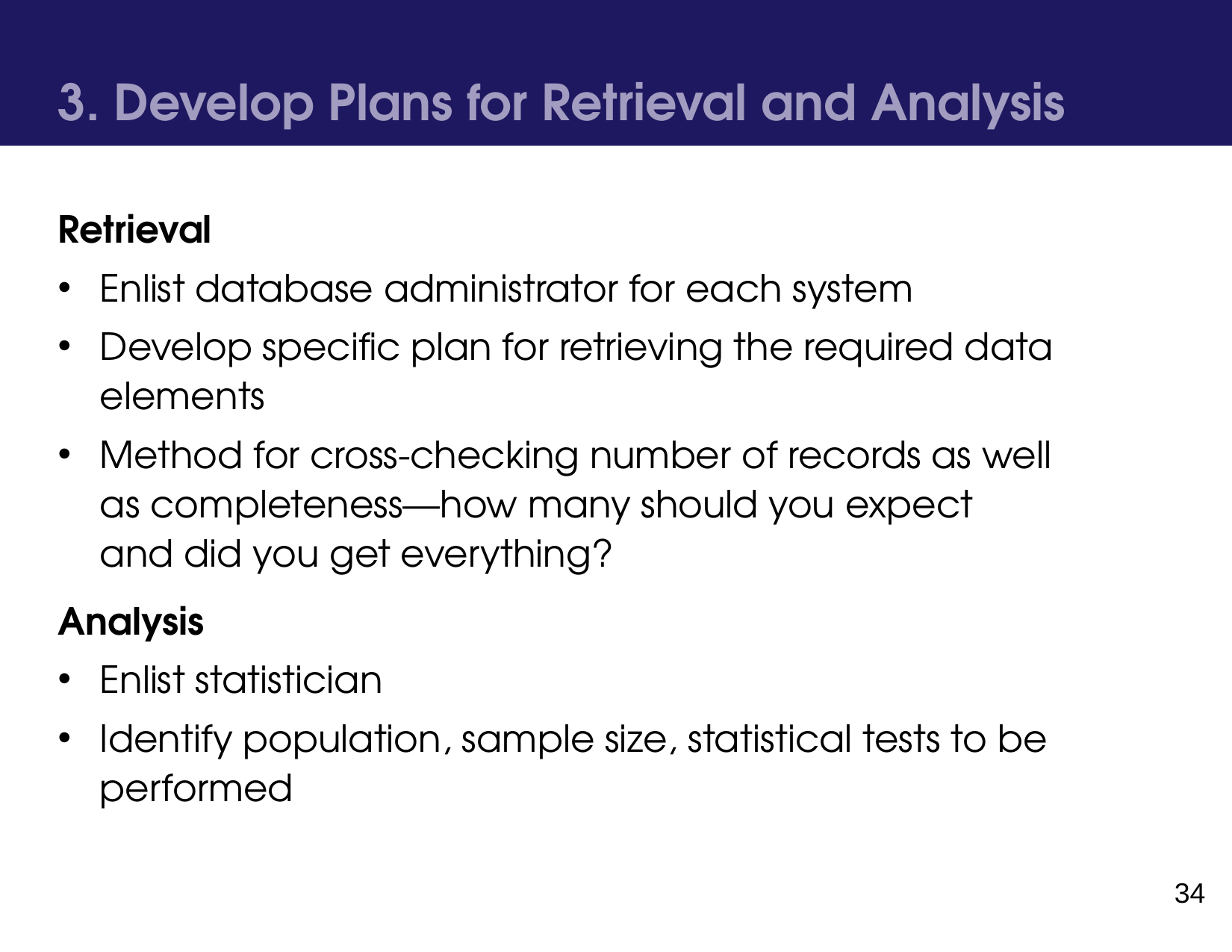

# 3. Develop Plans for Retrieval and Analysis
Retrieval
Enlist database administrator for each system
Develop specific plan for retrieving the required data elements
Method for cross-checking number of records as well as completeness—how many should you expect and did you get everything?
Analysis
Enlist statistician
Identify population, sample size, statistical tests to be performed
34